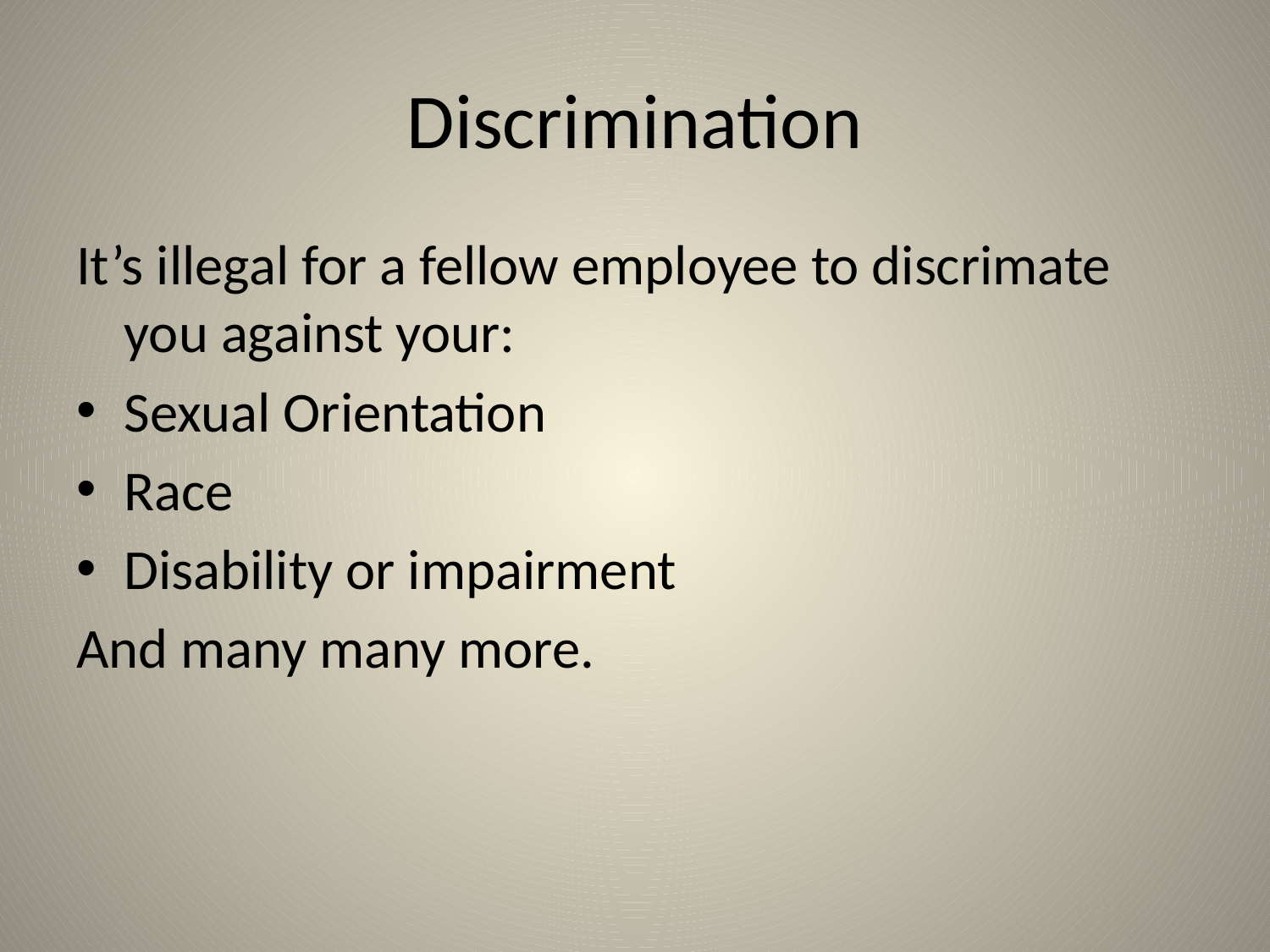

# Discrimination
It’s illegal for a fellow employee to discrimate you against your:
Sexual Orientation
Race
Disability or impairment
And many many more.